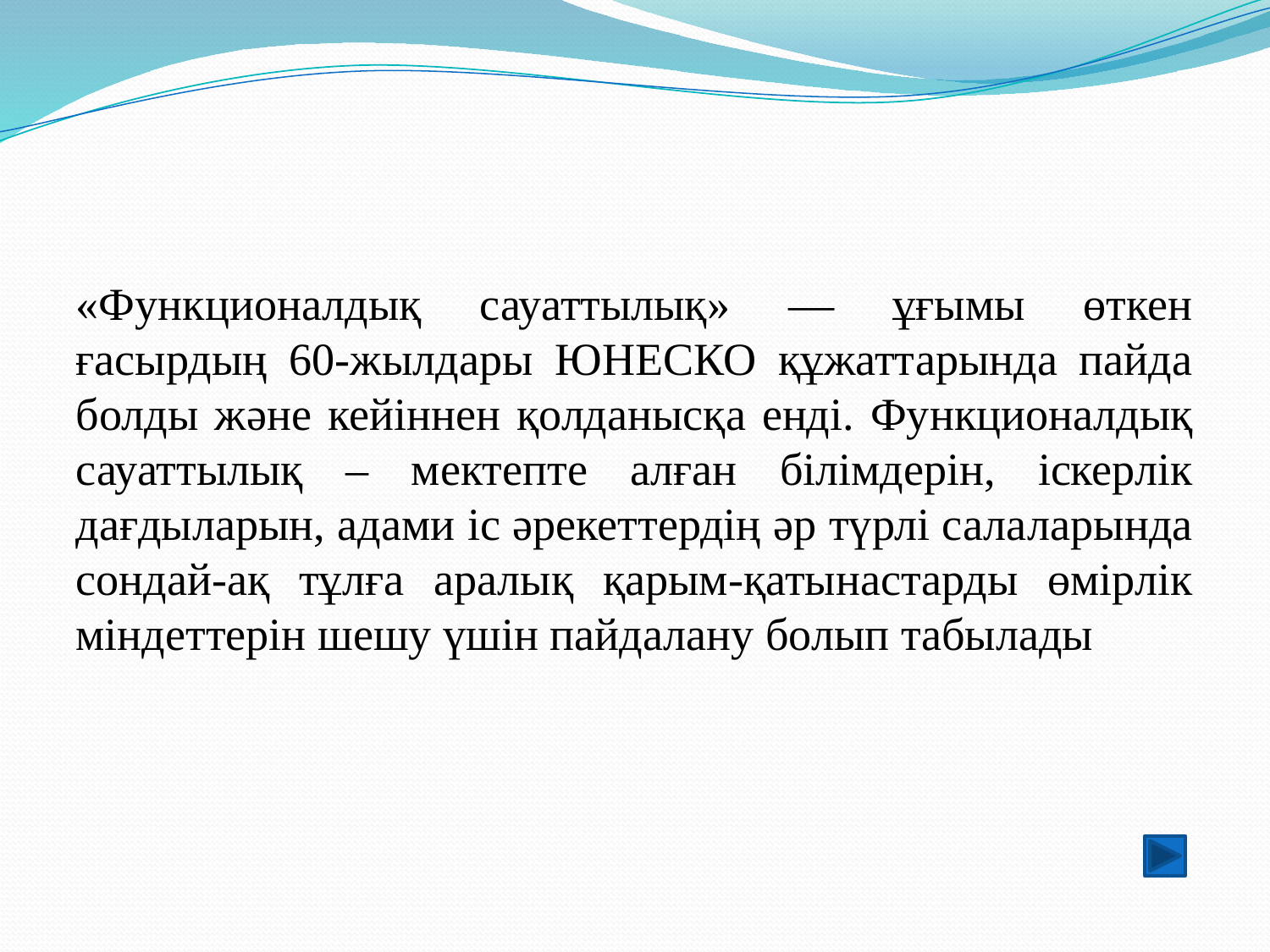

«Функционалдық сауаттылық» — ұғымы өткен ғасырдың 60-жылдары ЮНЕСКО құжаттарында пайда болды және кейіннен қолданысқа енді. Функционалдық сауаттылық – мектепте алған білімдерін, іскерлік дағдыларын, адами іс әрекеттердің әр түрлі салаларында сондай-ақ тұлға аралық қарым-қатынастарды өмірлік міндеттерін шешу үшін пайдалану болып табылады